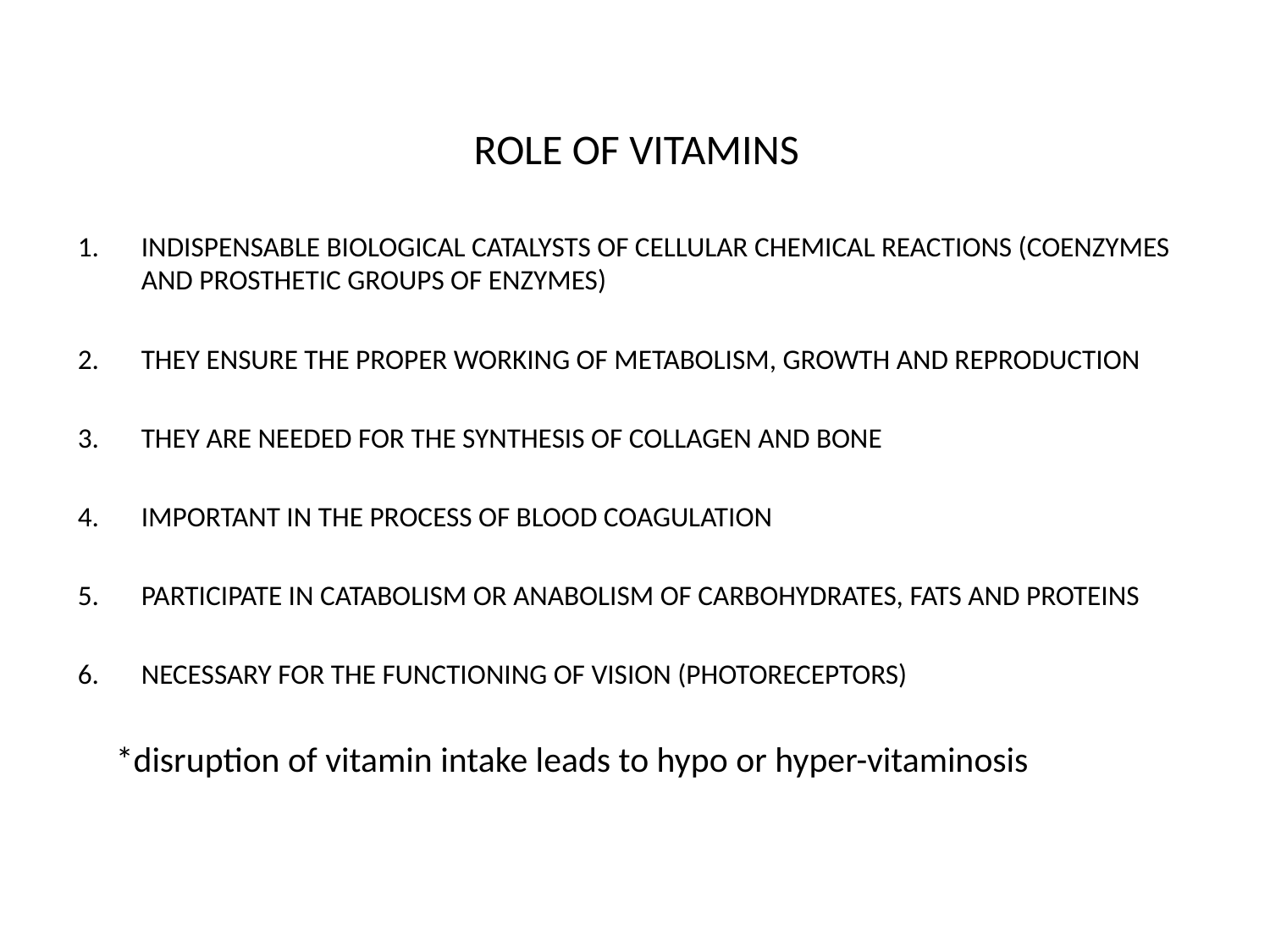

ROLE OF VITAMINS

INDISPENSABLE BIOLOGICAL CATALYSTS OF CELLULAR CHEMICAL REACTIONS (COENZYMES AND PROSTHETIC GROUPS OF ENZYMES)

THEY ENSURE THE PROPER WORKING OF METABOLISM, GROWTH AND REPRODUCTION

THEY ARE NEEDED FOR THE SYNTHESIS OF COLLAGEN AND BONE

IMPORTANT IN THE PROCESS OF BLOOD COAGULATION

PARTICIPATE IN CATABOLISM OR ANABOLISM OF CARBOHYDRATES, FATS AND PROTEINS

NECESSARY FOR THE FUNCTIONING OF VISION (PHOTORECEPTORS)

      *disruption of vitamin intake leads to hypo or hyper-vitaminosis